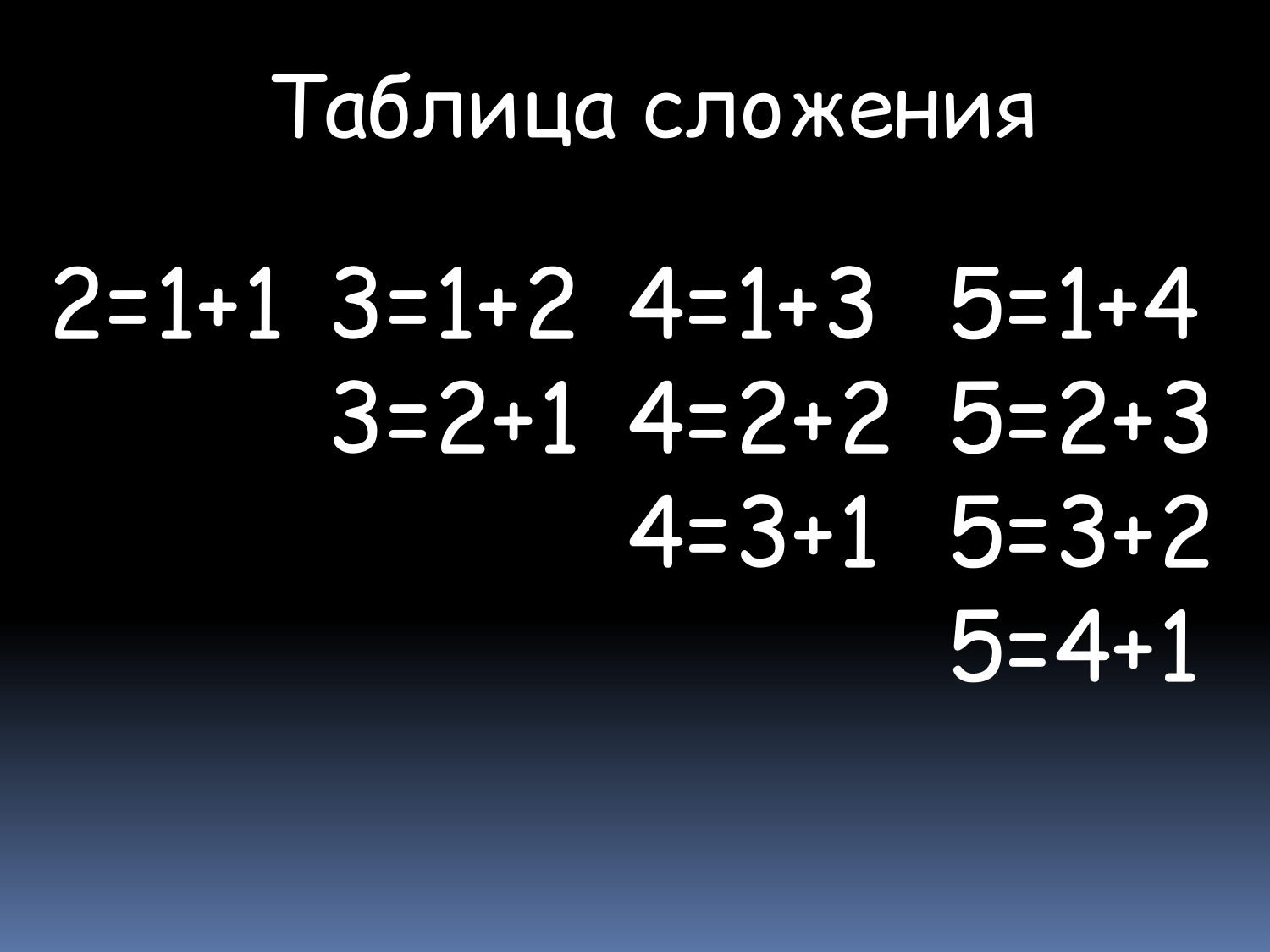

Таблица сложения
2=1+1

3=1+2
3=2+1
4=1+3
4=2+2
4=3+1
5=1+4
5=2+3
5=3+2
5=4+1